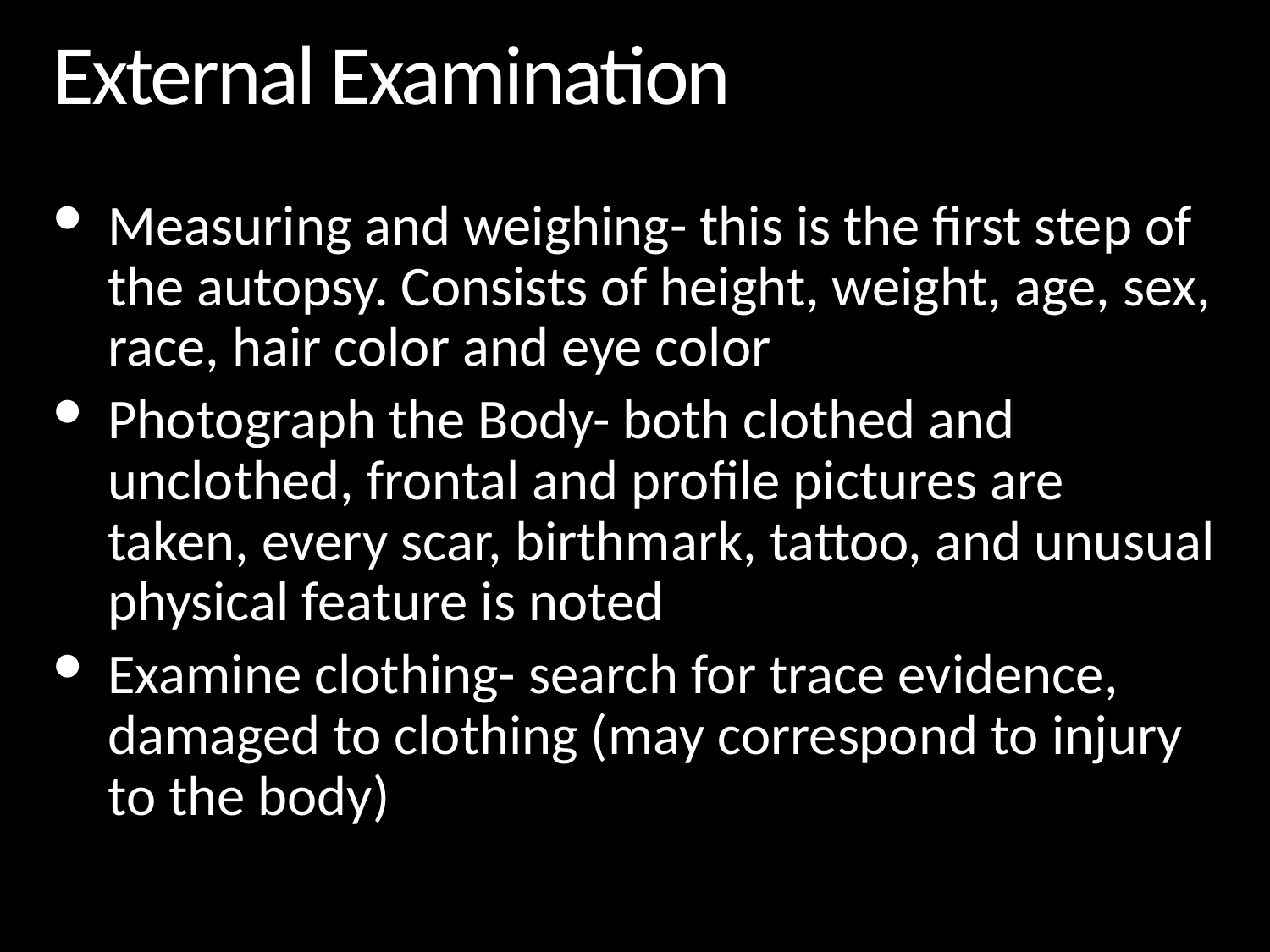

# External Examination
Measuring and weighing- this is the first step of the autopsy. Consists of height, weight, age, sex, race, hair color and eye color
Photograph the Body- both clothed and unclothed, frontal and profile pictures are taken, every scar, birthmark, tattoo, and unusual physical feature is noted
Examine clothing- search for trace evidence, damaged to clothing (may correspond to injury to the body)